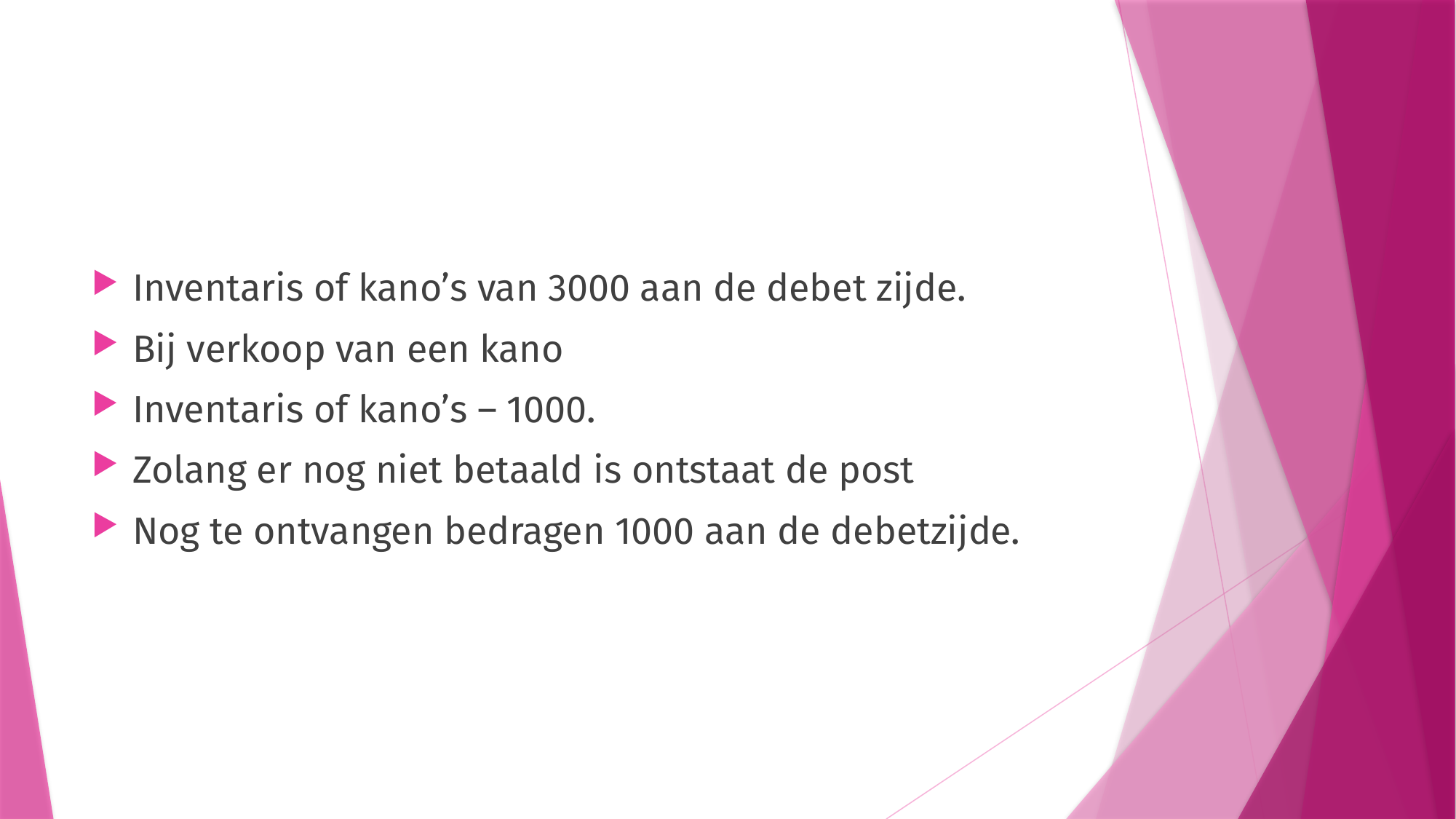

#
Inventaris of kano’s van 3000 aan de debet zijde.
Bij verkoop van een kano
Inventaris of kano’s – 1000.
Zolang er nog niet betaald is ontstaat de post
Nog te ontvangen bedragen 1000 aan de debetzijde.